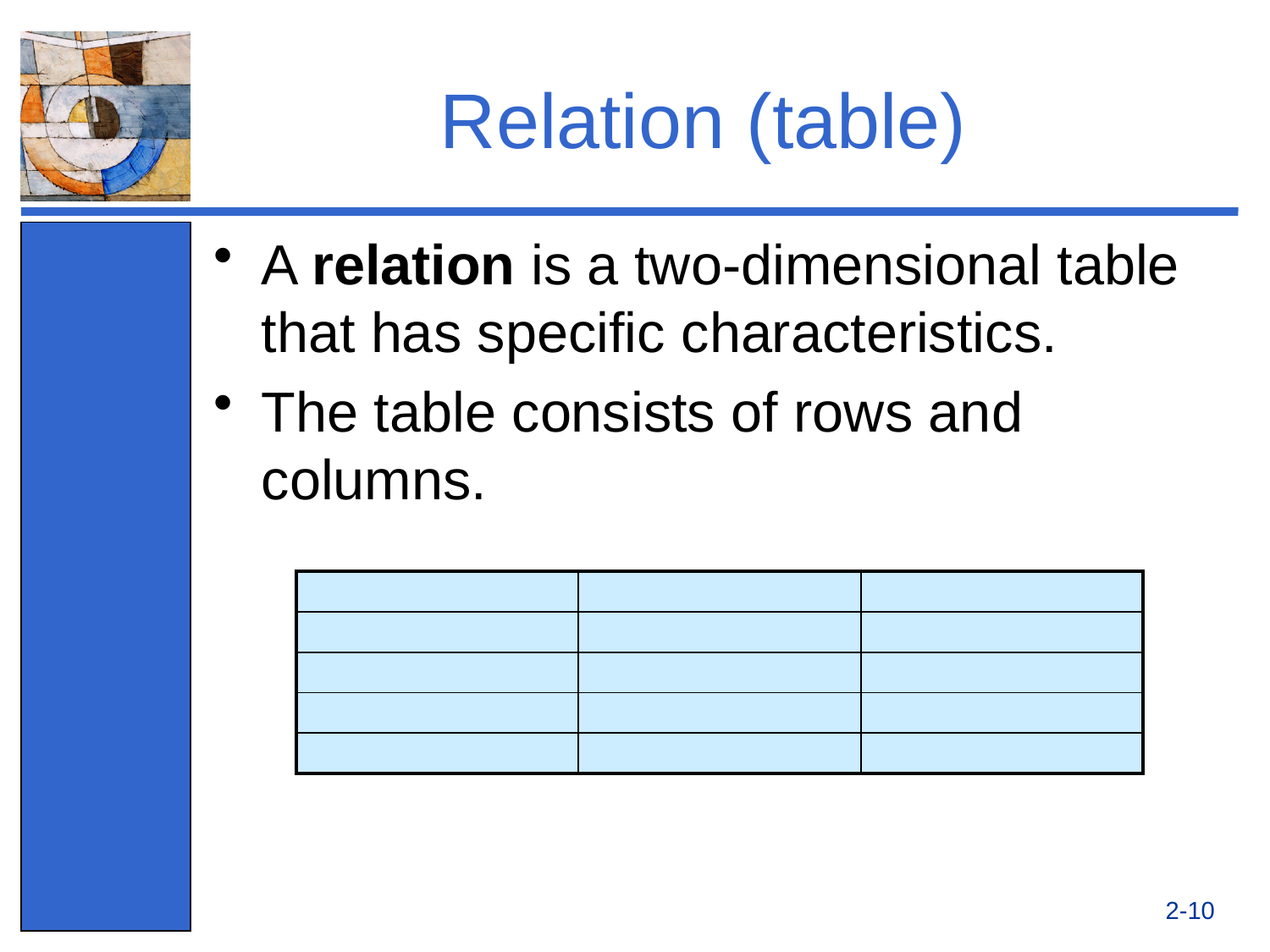

# Relation (table)
A relation is a two-dimensional table that has specific characteristics.
The table consists of rows and columns.
|  |  |  |
| --- | --- | --- |
|  |  |  |
|  |  |  |
|  |  |  |
|  |  |  |
2-10